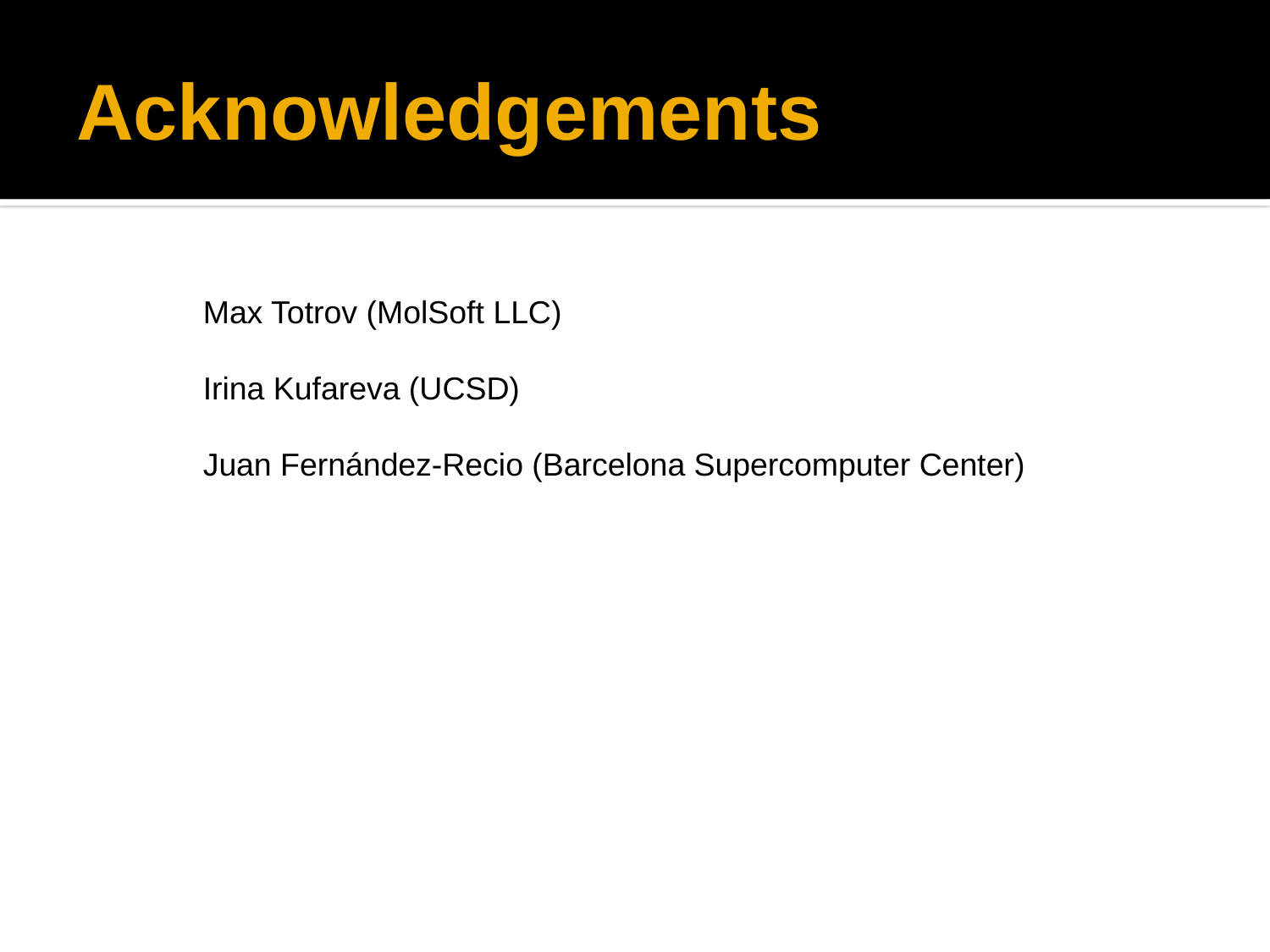

# Acknowledgements
Max Totrov (MolSoft LLC)

Irina Kufareva (UCSD)

Juan Fernández-Recio (Barcelona Supercomputer Center)